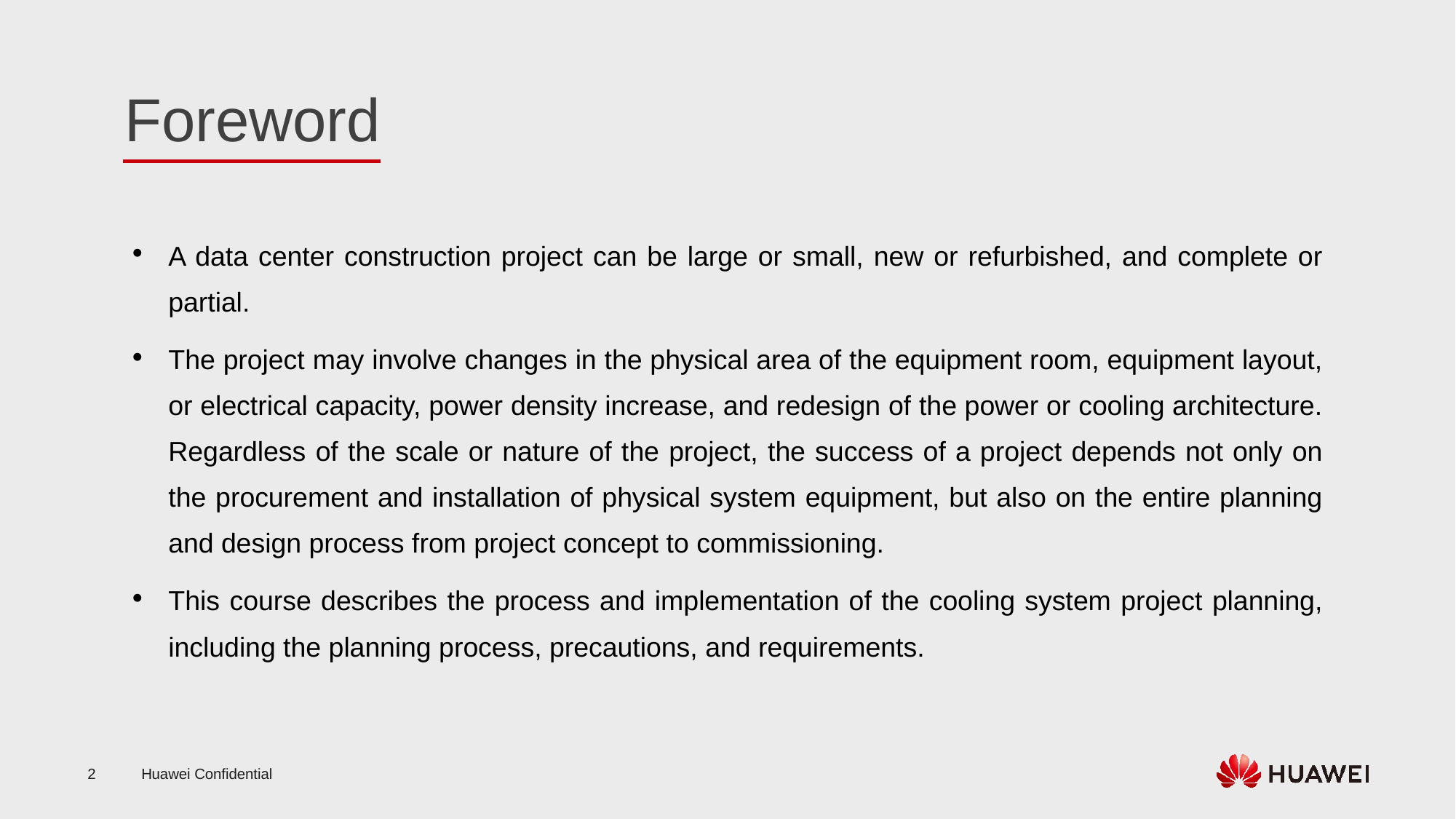

A data center construction project can be large or small, new or refurbished, and complete or partial.
The project may involve changes in the physical area of the equipment room, equipment layout, or electrical capacity, power density increase, and redesign of the power or cooling architecture. Regardless of the scale or nature of the project, the success of a project depends not only on the procurement and installation of physical system equipment, but also on the entire planning and design process from project concept to commissioning.
This course describes the process and implementation of the cooling system project planning, including the planning process, precautions, and requirements.